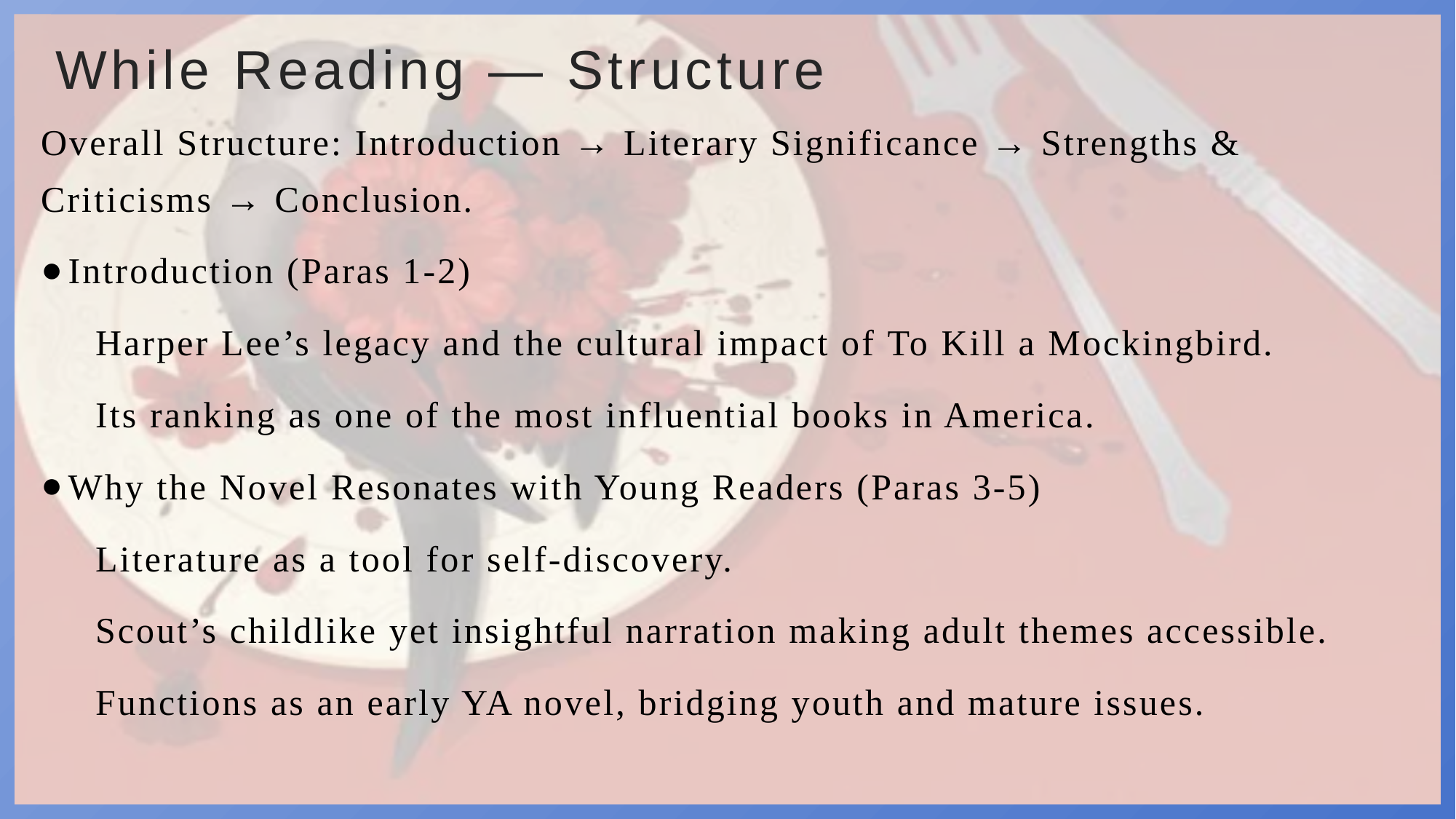

# While Reading — Structure
Overall Structure: Introduction → Literary Significance → Strengths & Criticisms → Conclusion.
Introduction (Paras 1-2)
Harper Lee’s legacy and the cultural impact of To Kill a Mockingbird.
Its ranking as one of the most influential books in America.
Why the Novel Resonates with Young Readers (Paras 3-5)
Literature as a tool for self-discovery.
Scout’s childlike yet insightful narration making adult themes accessible.
Functions as an early YA novel, bridging youth and mature issues.